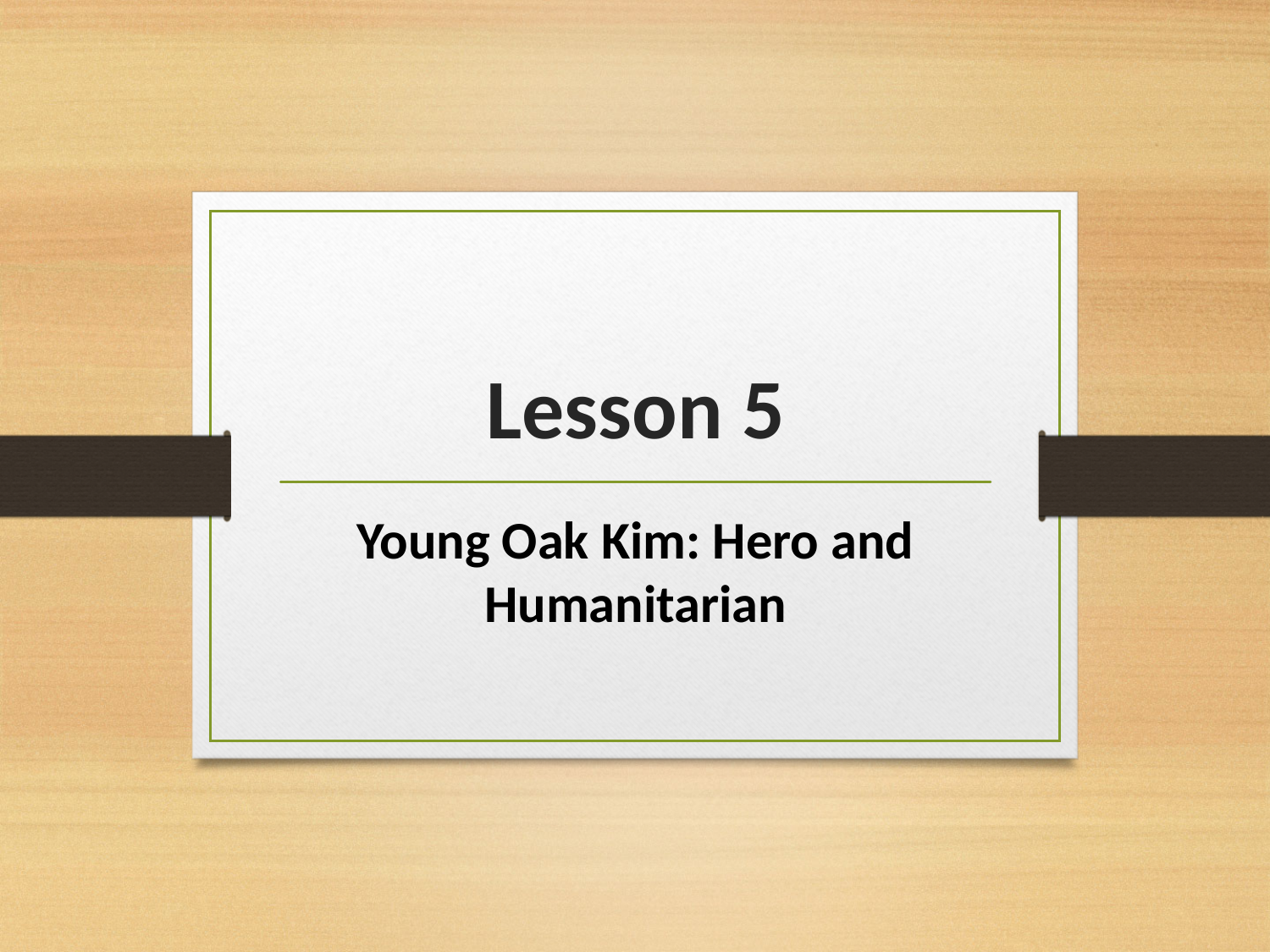

# Lesson 5
Young Oak Kim: Hero and Humanitarian